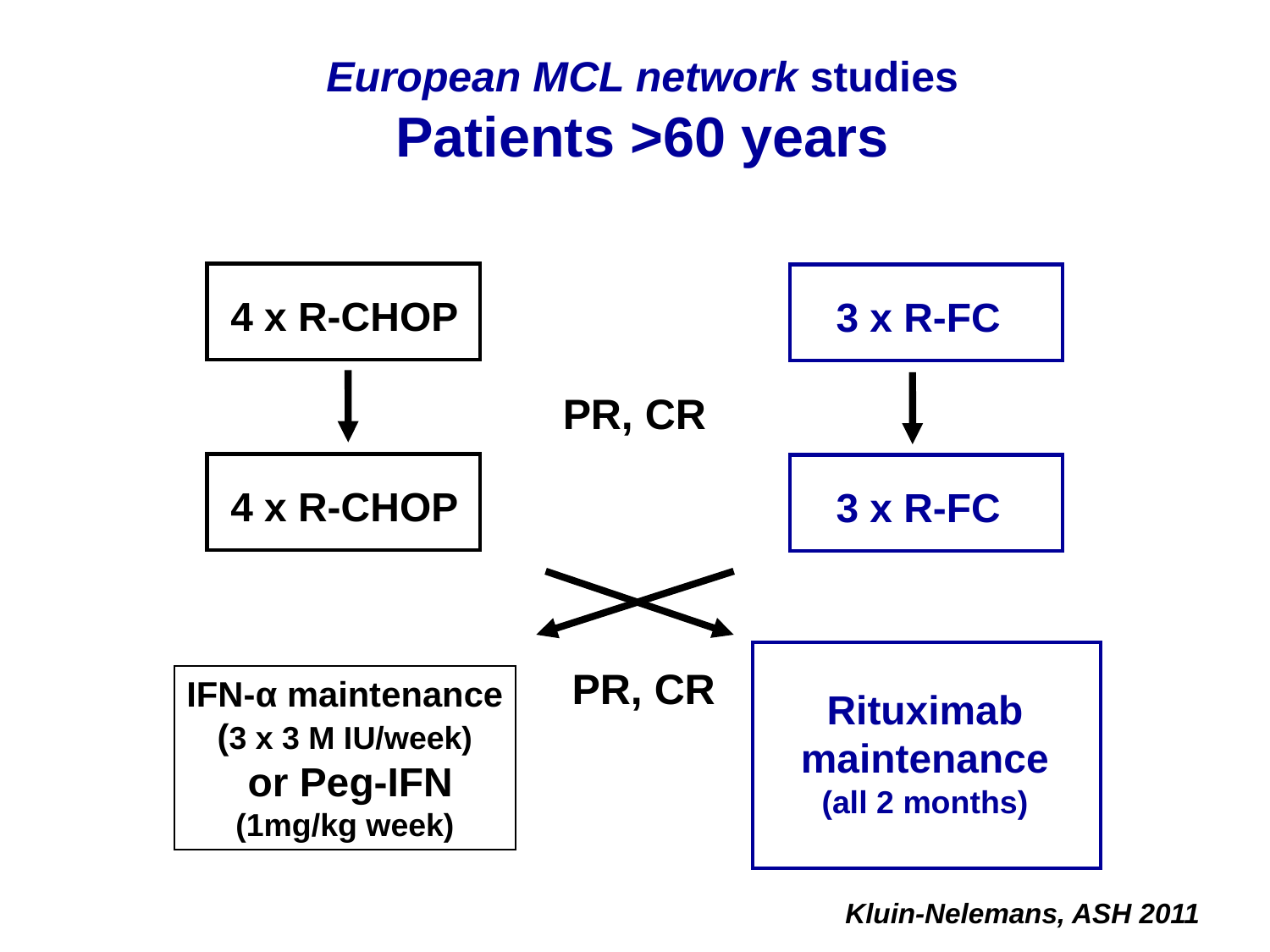

European MCL network studies
Patients >60 years

4 x R-CHOP
3 x R-FC

PR, CR

4 x R-CHOP
3 x R-FC

PR, CR
IFN-α maintenance
(3 x 3 M IU/week)
 or Peg-IFN
(1mg/kg week)
Rituximab
maintenance
(all 2 months)
Kluin-Nelemans, ASH 2011